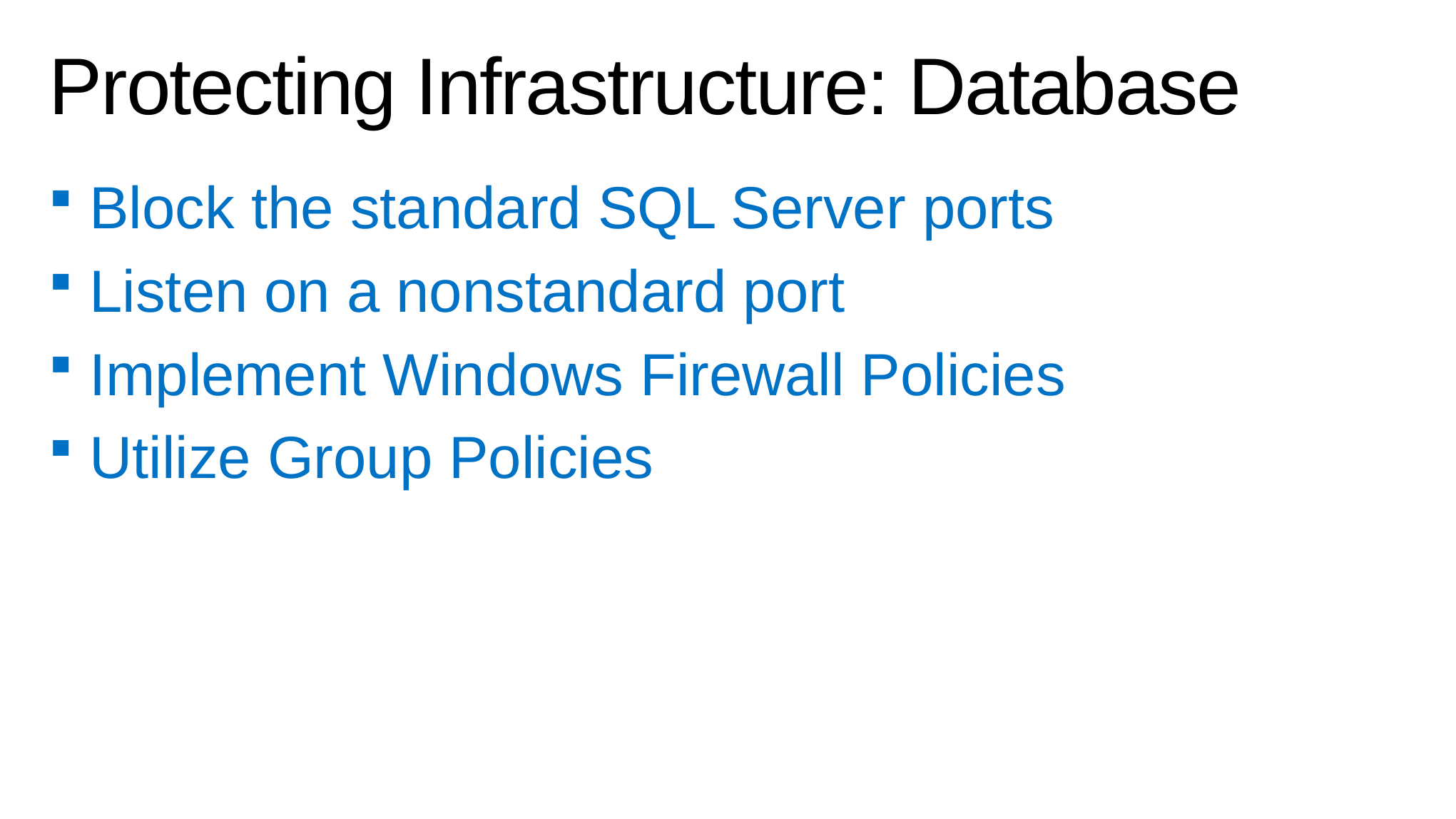

# Protecting Infrastructure: Database
Block the standard SQL Server ports
Listen on a nonstandard port
Implement Windows Firewall Policies
Utilize Group Policies